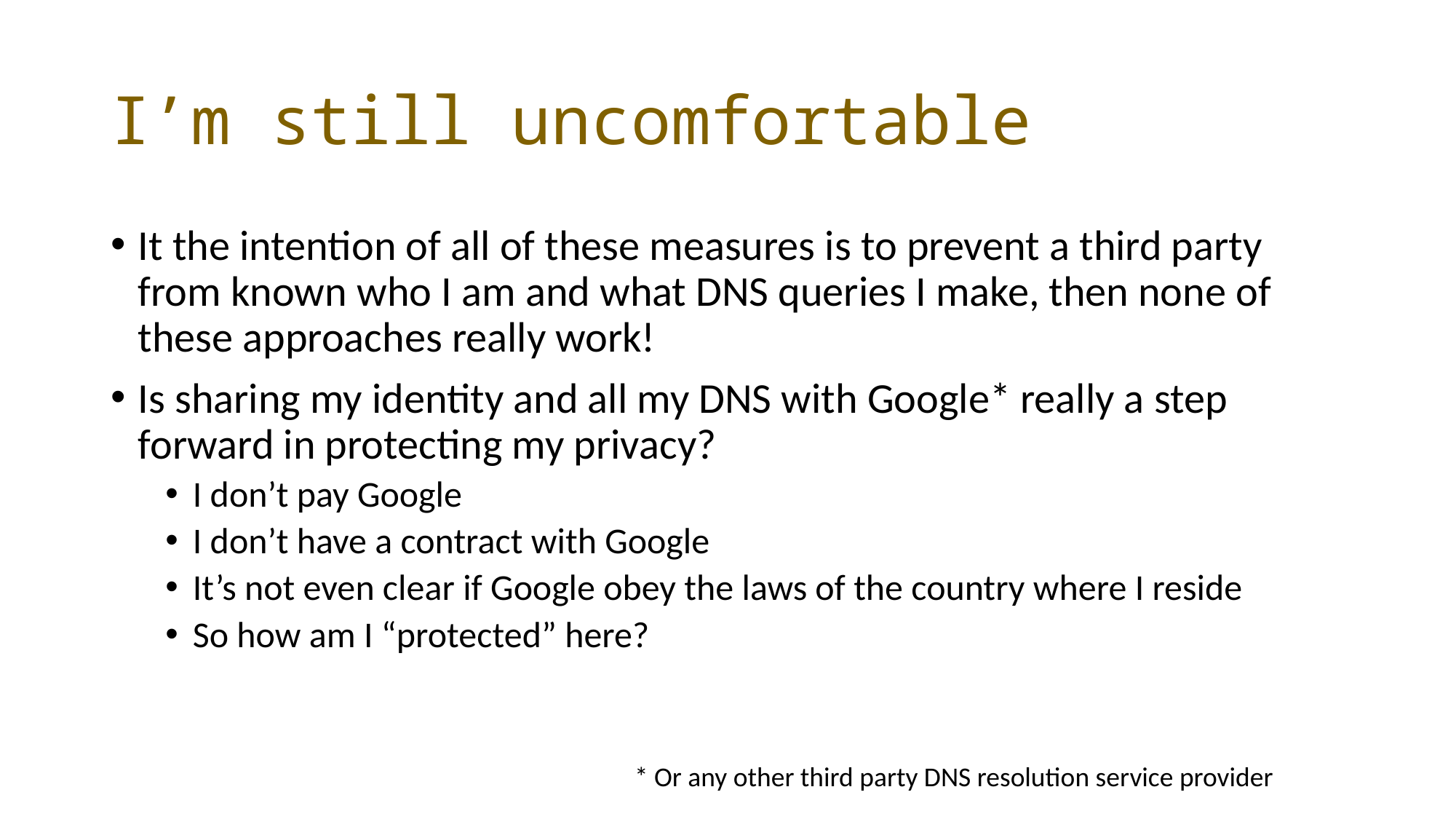

# I’m still uncomfortable
It the intention of all of these measures is to prevent a third party from known who I am and what DNS queries I make, then none of these approaches really work!
Is sharing my identity and all my DNS with Google* really a step forward in protecting my privacy?
I don’t pay Google
I don’t have a contract with Google
It’s not even clear if Google obey the laws of the country where I reside
So how am I “protected” here?

* Or any other third party DNS resolution service provider